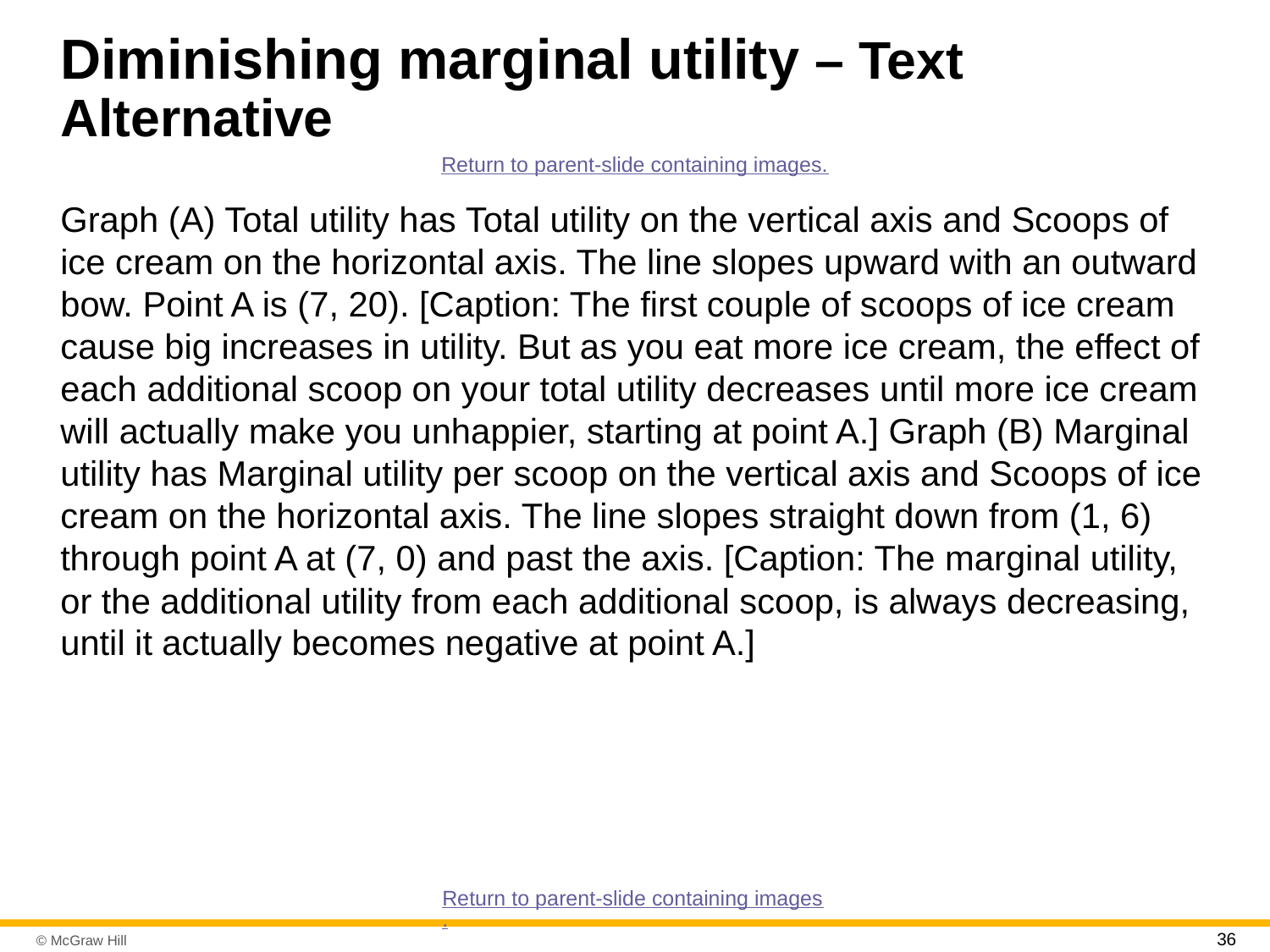

# Diminishing marginal utility – Text Alternative
Return to parent-slide containing images.
Graph (A) Total utility has Total utility on the vertical axis and Scoops of ice cream on the horizontal axis. The line slopes upward with an outward bow. Point A is (7, 20). [Caption: The first couple of scoops of ice cream cause big increases in utility. But as you eat more ice cream, the effect of each additional scoop on your total utility decreases until more ice cream will actually make you unhappier, starting at point A.] Graph (B) Marginal utility has Marginal utility per scoop on the vertical axis and Scoops of ice cream on the horizontal axis. The line slopes straight down from (1, 6) through point A at (7, 0) and past the axis. [Caption: The marginal utility, or the additional utility from each additional scoop, is always decreasing, until it actually becomes negative at point A.]
Return to parent-slide containing images.